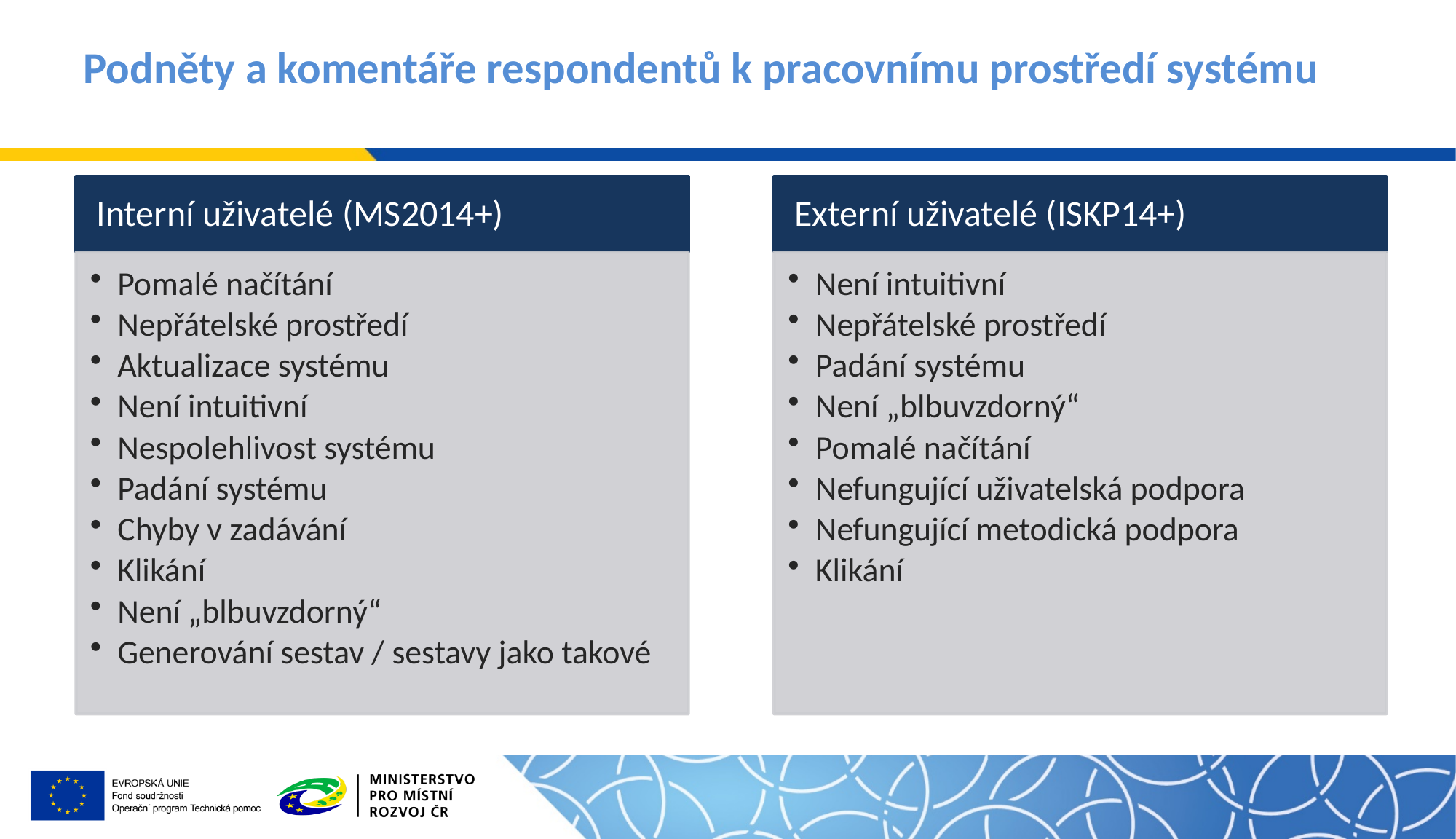

# Podněty a komentáře respondentů k pracovnímu prostředí systému
Interní uživatelé (MS2014+)
Pomalé načítání
Nepřátelské prostředí
Aktualizace systému
Není intuitivní
Nespolehlivost systému
Padání systému
Chyby v zadávání
Klikání
Není „blbuvzdorný“
Generování sestav / sestavy jako takové
Externí uživatelé (ISKP14+)
Není intuitivní
Nepřátelské prostředí
Padání systému
Není „blbuvzdorný“
Pomalé načítání
Nefungující uživatelská podpora
Nefungující metodická podpora
Klikání